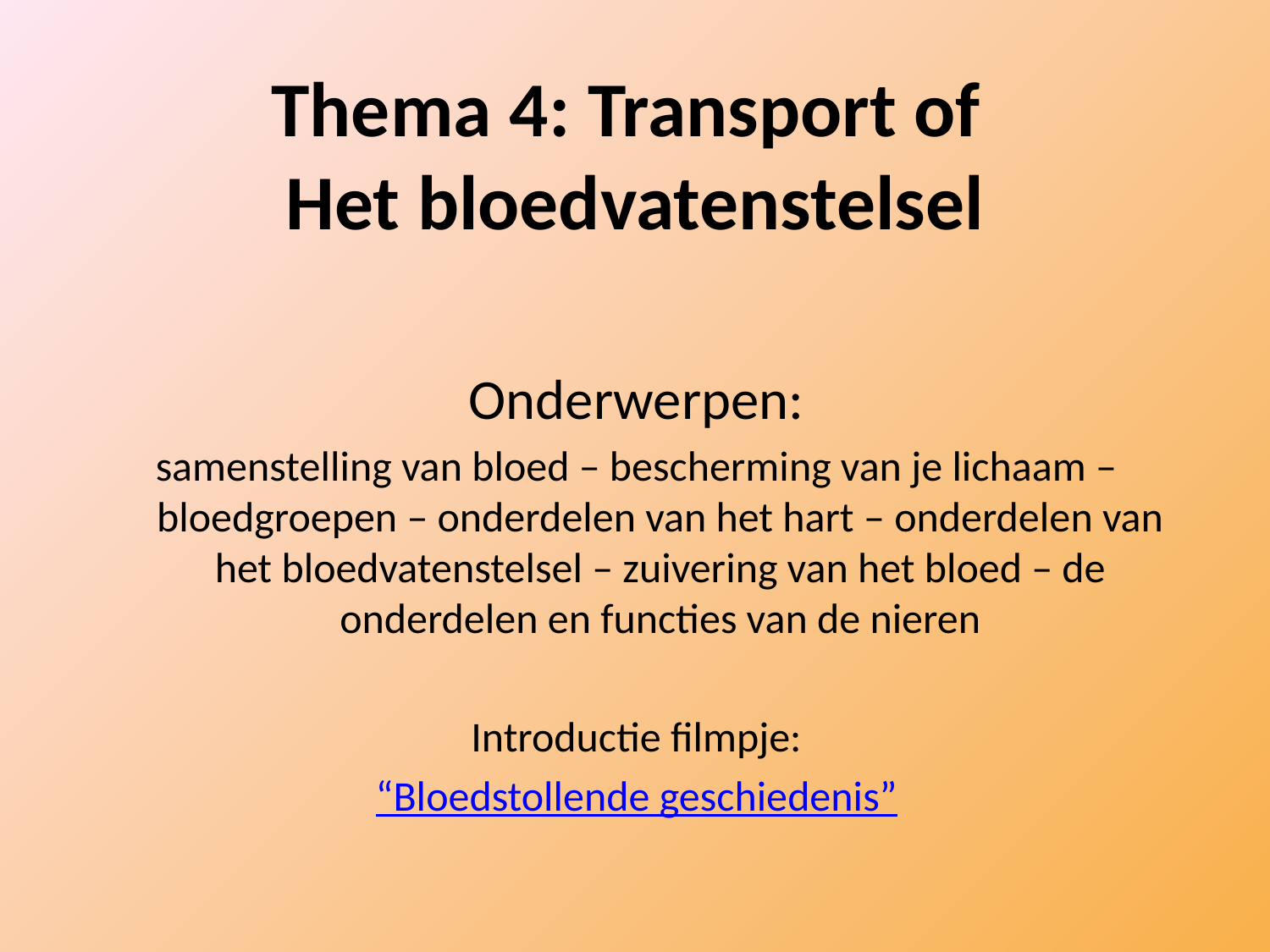

# Thema 4: Transport of Het bloedvatenstelsel
Onderwerpen:
samenstelling van bloed – bescherming van je lichaam – bloedgroepen – onderdelen van het hart – onderdelen van het bloedvatenstelsel – zuivering van het bloed – de onderdelen en functies van de nieren

Introductie filmpje:
“Bloedstollende geschiedenis”